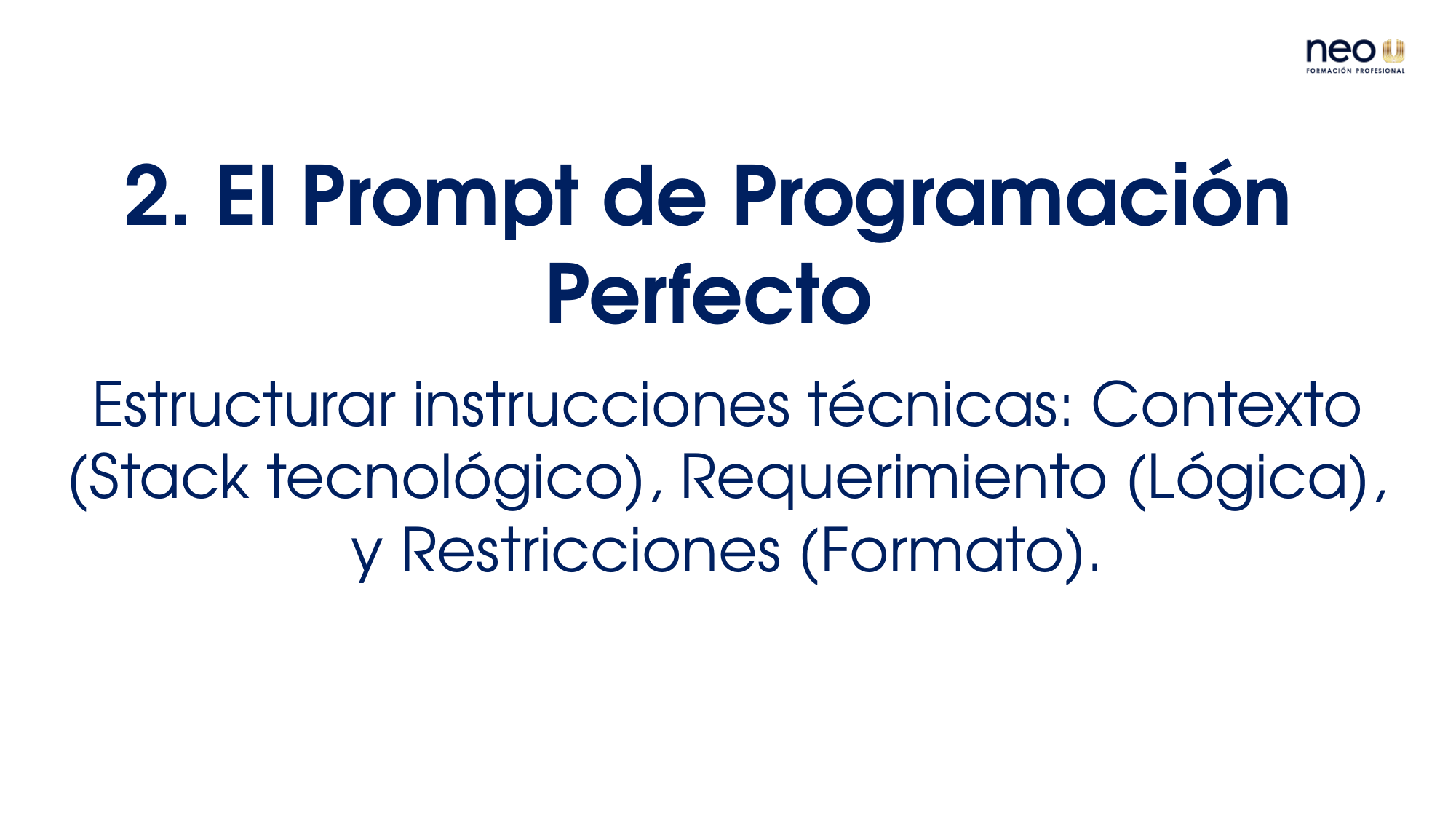

2. El Prompt de Programación Perfecto
Estructurar instrucciones técnicas: Contexto (Stack tecnológico), Requerimiento (Lógica), y Restricciones (Formato).